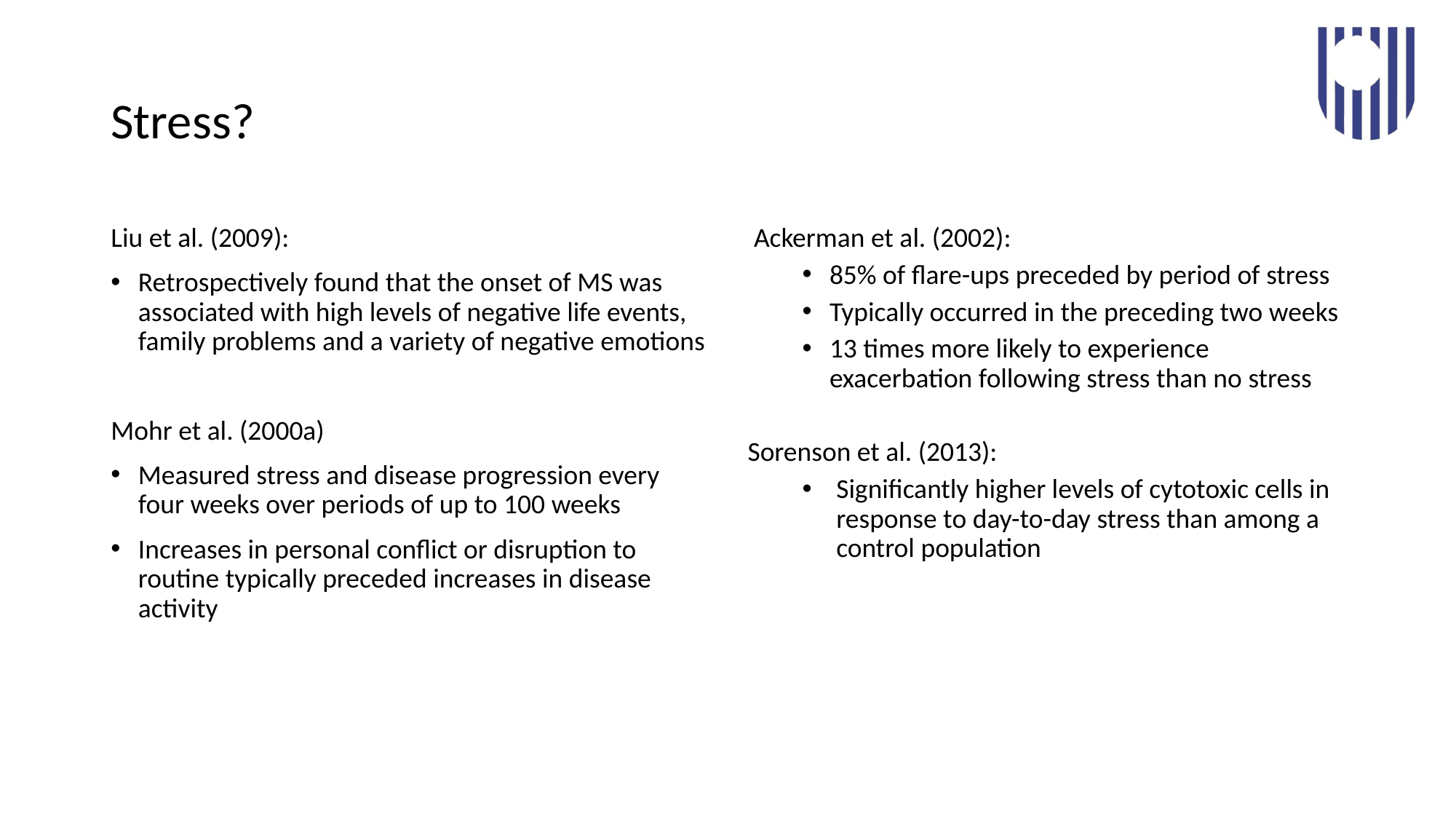

# Stress?
 Ackerman et al. (2002):
85% of flare-ups preceded by period of stress
Typically occurred in the preceding two weeks
13 times more likely to experience exacerbation following stress than no stress

Sorenson et al. (2013):
Significantly higher levels of cytotoxic cells in response to day-to-day stress than among a control population
Liu et al. (2009):
Retrospectively found that the onset of MS was associated with high levels of negative life events, family problems and a variety of negative emotions

Mohr et al. (2000a)
Measured stress and disease progression every four weeks over periods of up to 100 weeks
Increases in personal conflict or disruption to routine typically preceded increases in disease activity